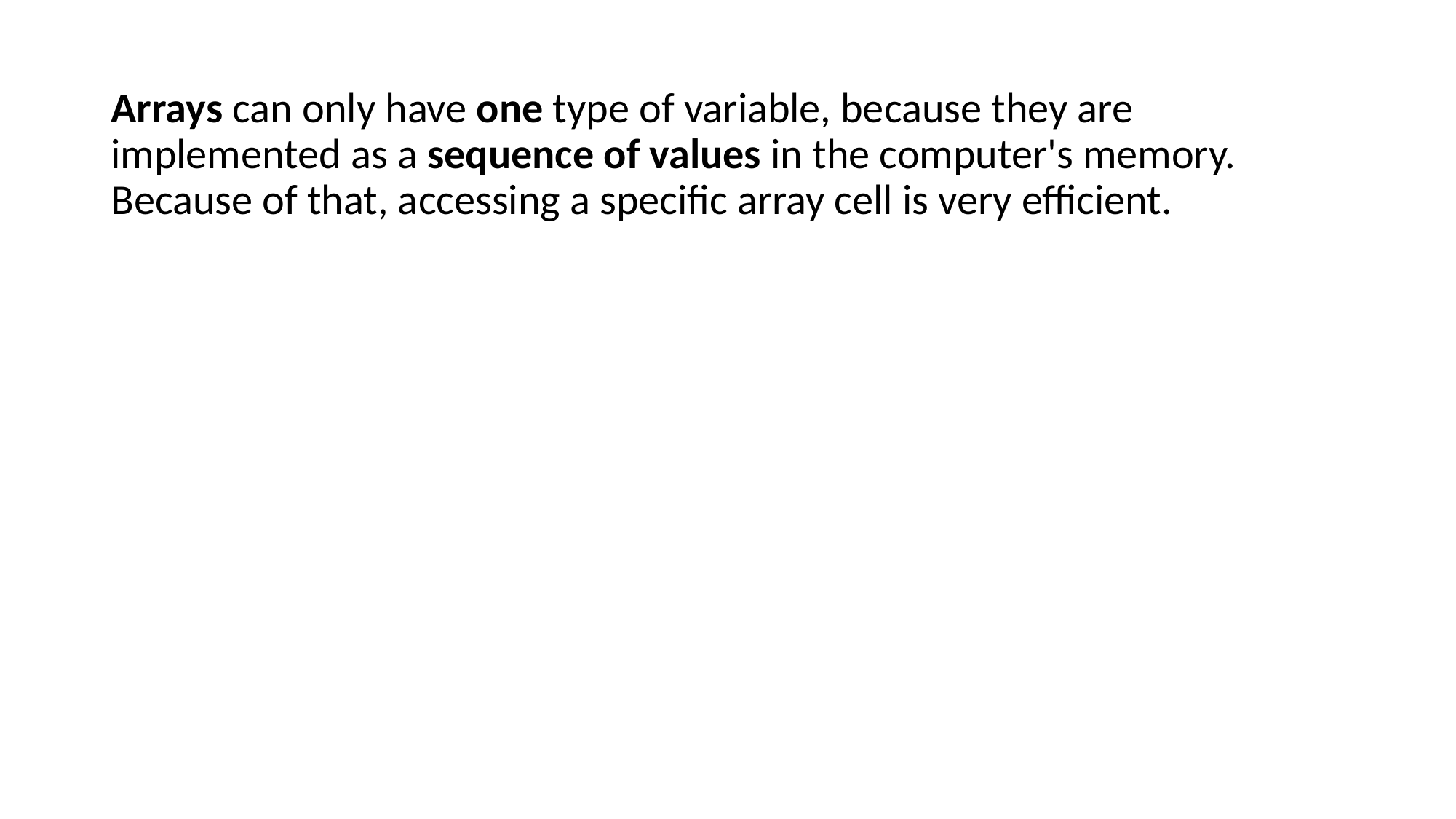

Arrays can only have one type of variable, because they are implemented as a sequence of values in the computer's memory. Because of that, accessing a specific array cell is very efficient.